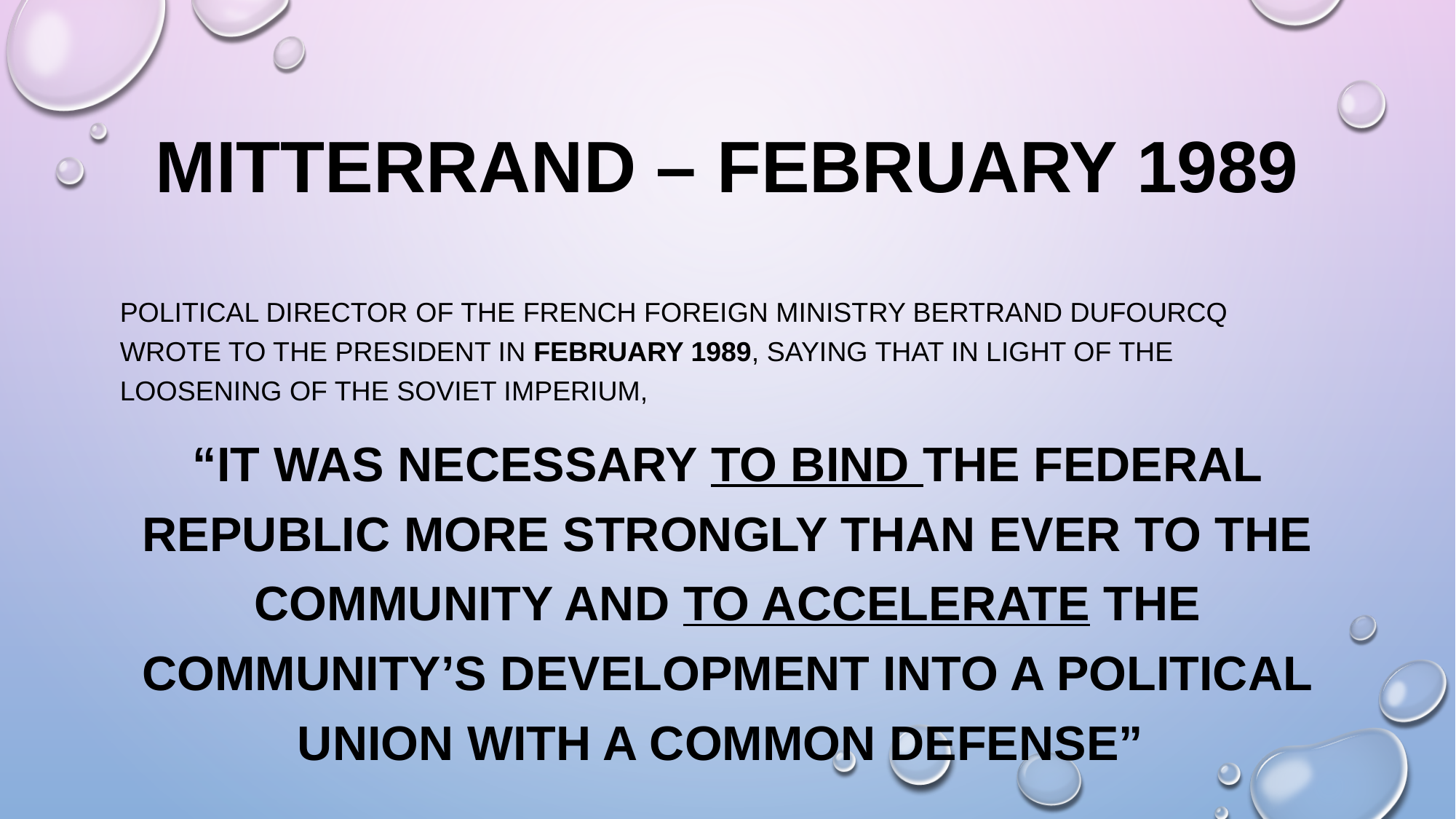

# MITTERRAND – FEBRUARY 1989
Political Director of the French Foreign Ministry Bertrand Dufourcq wrote to the president in February 1989, saying that in light of the loosening of the Soviet imperium,
“it was necessary to bind the Federal Republic more strongly than ever to the Community and to accelerate the Community’s development into a Political Union with a common defense”